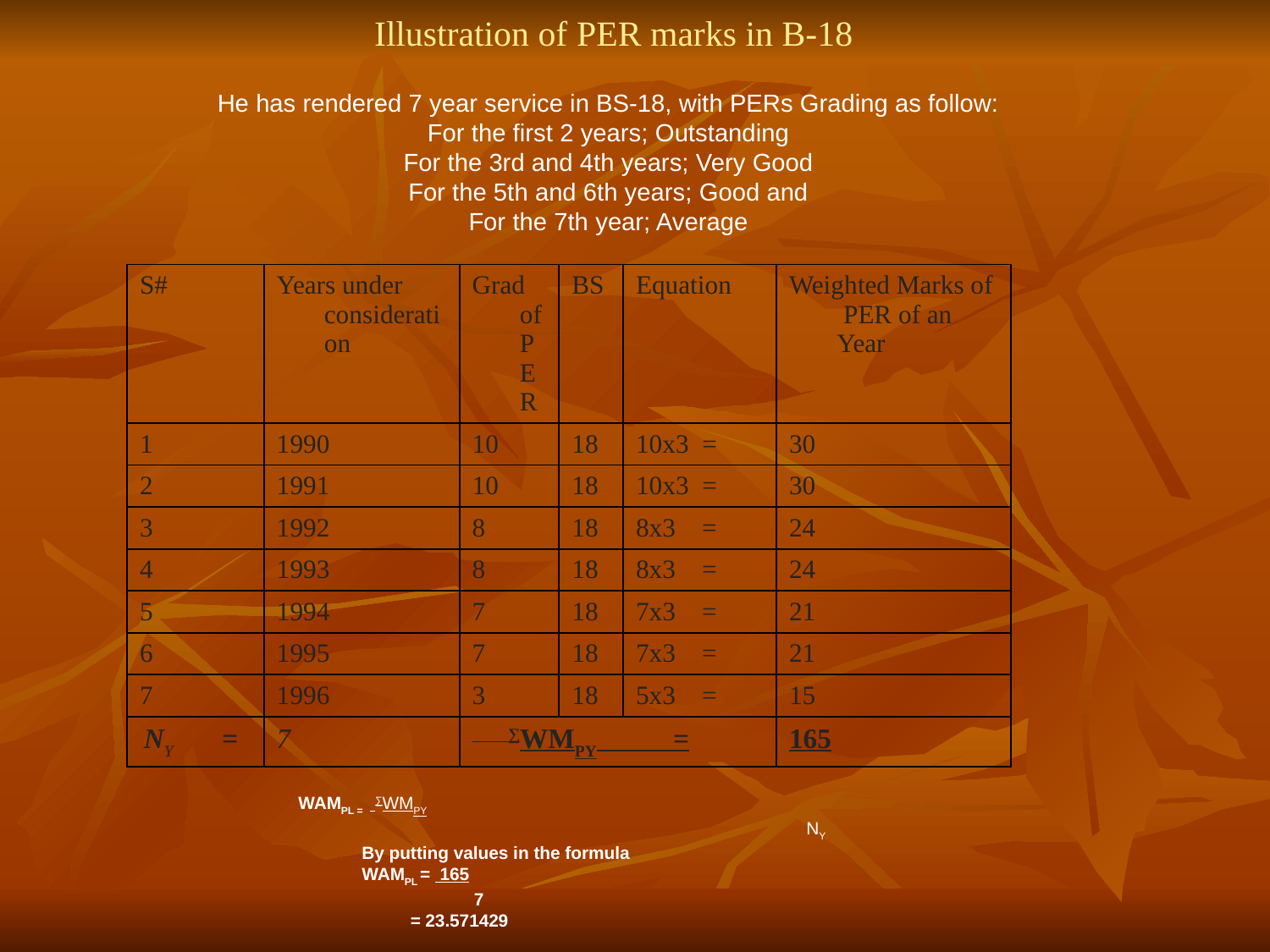

# Illustration of PER marks in B-18
He has rendered 7 year service in BS-18, with PERs Grading as follow:
For the first 2 years; Outstanding
For the 3rd and 4th years; Very Good
For the 5th and 6th years; Good and
For the 7th year; Average

| S# | Years under consideration | Grad of PER | BS | Equation | Weighted Marks of PER of an Year |
| --- | --- | --- | --- | --- | --- |
| 1 | 1990 | 10 | 18 | 10x3 = | 30 |
| 2 | 1991 | 10 | 18 | 10x3 = | 30 |
| 3 | 1992 | 8 | 18 | 8x3 = | 24 |
| 4 | 1993 | 8 | 18 | 8x3 = | 24 |
| 5 | 1994 | 7 | 18 | 7x3 = | 21 |
| 6 | 1995 | 7 | 18 | 7x3 = | 21 |
| 7 | 1996 | 3 | 18 | 5x3 = | 15 |
| NY = | 7 | ∑WMPY = |  |  | 165 |
WAMPL =   ∑WMPY
 			       	NY
By putting values in the formula
WAMPL =  165
	          7
          = 23.571429